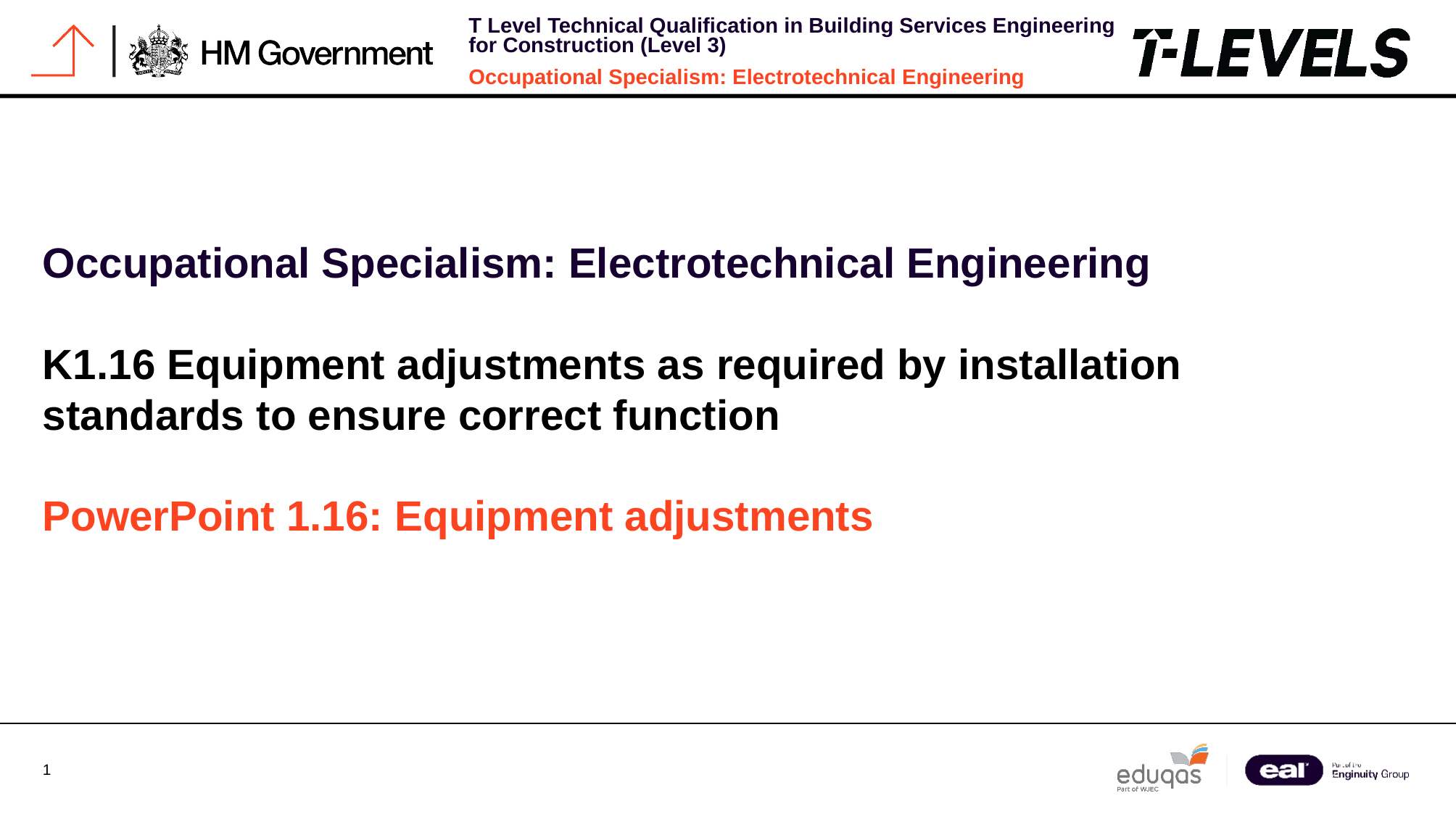

Occupational Specialism: Electrotechnical Engineering

K1.16 Equipment adjustments as required by installation standards to ensure correct function

PowerPoint 1.16: Equipment adjustments1.16 Equipment adjustments as required by installation standards to ensure correct function